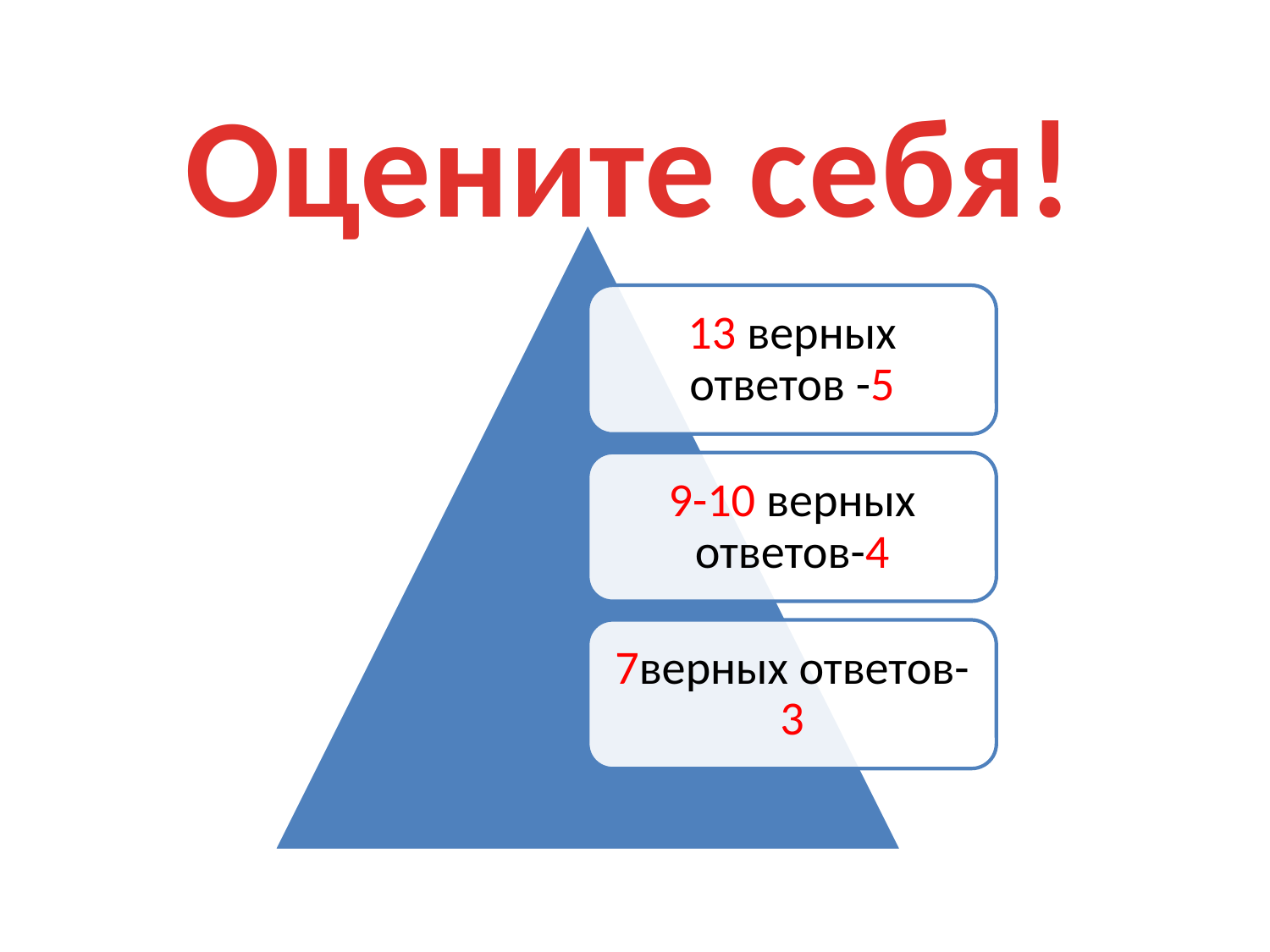

Оцените себя!
13 верных ответов -5
9-10 верных ответов-4
7верных ответов-3